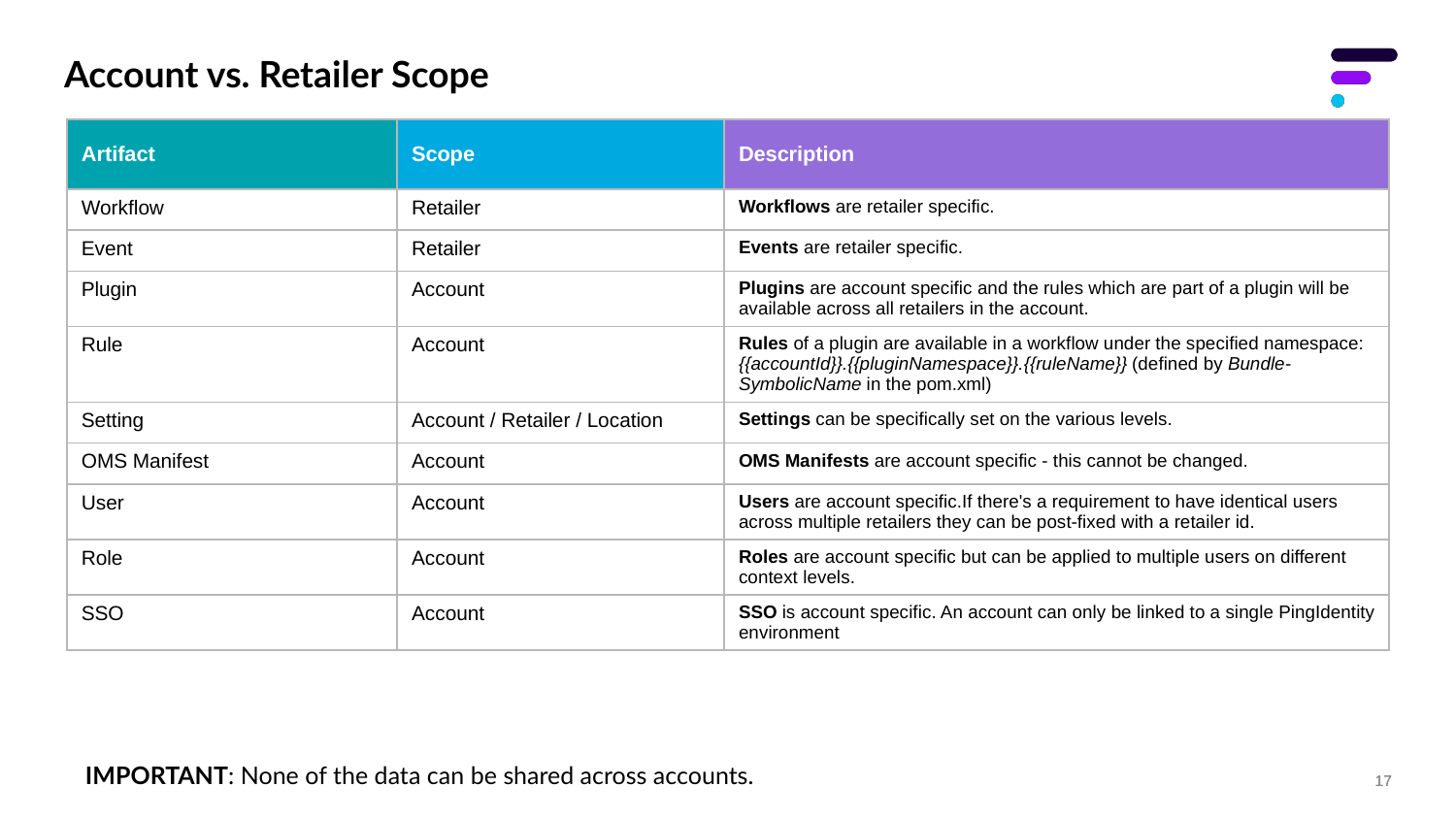

# Account vs. Retailer Scope
| Artifact | Scope | Description |
| --- | --- | --- |
| Workflow | Retailer | Workflows are retailer specific. |
| Event | Retailer | Events are retailer specific. |
| Plugin | Account | Plugins are account specific and the rules which are part of a plugin will be available across all retailers in the account. |
| Rule | Account | Rules of a plugin are available in a workflow under the specified namespace: {{accountId}}.{{pluginNamespace}}.{{ruleName}} (defined by Bundle-SymbolicName in the pom.xml) |
| Setting | Account / Retailer / Location | Settings can be specifically set on the various levels. |
| OMS Manifest | Account | OMS Manifests are account specific - this cannot be changed. |
| User | Account | Users are account specific.If there's a requirement to have identical users across multiple retailers they can be post-fixed with a retailer id. |
| Role | Account | Roles are account specific but can be applied to multiple users on different context levels. |
| SSO | Account | SSO is account specific. An account can only be linked to a single PingIdentity environment |
IMPORTANT: None of the data can be shared across accounts.